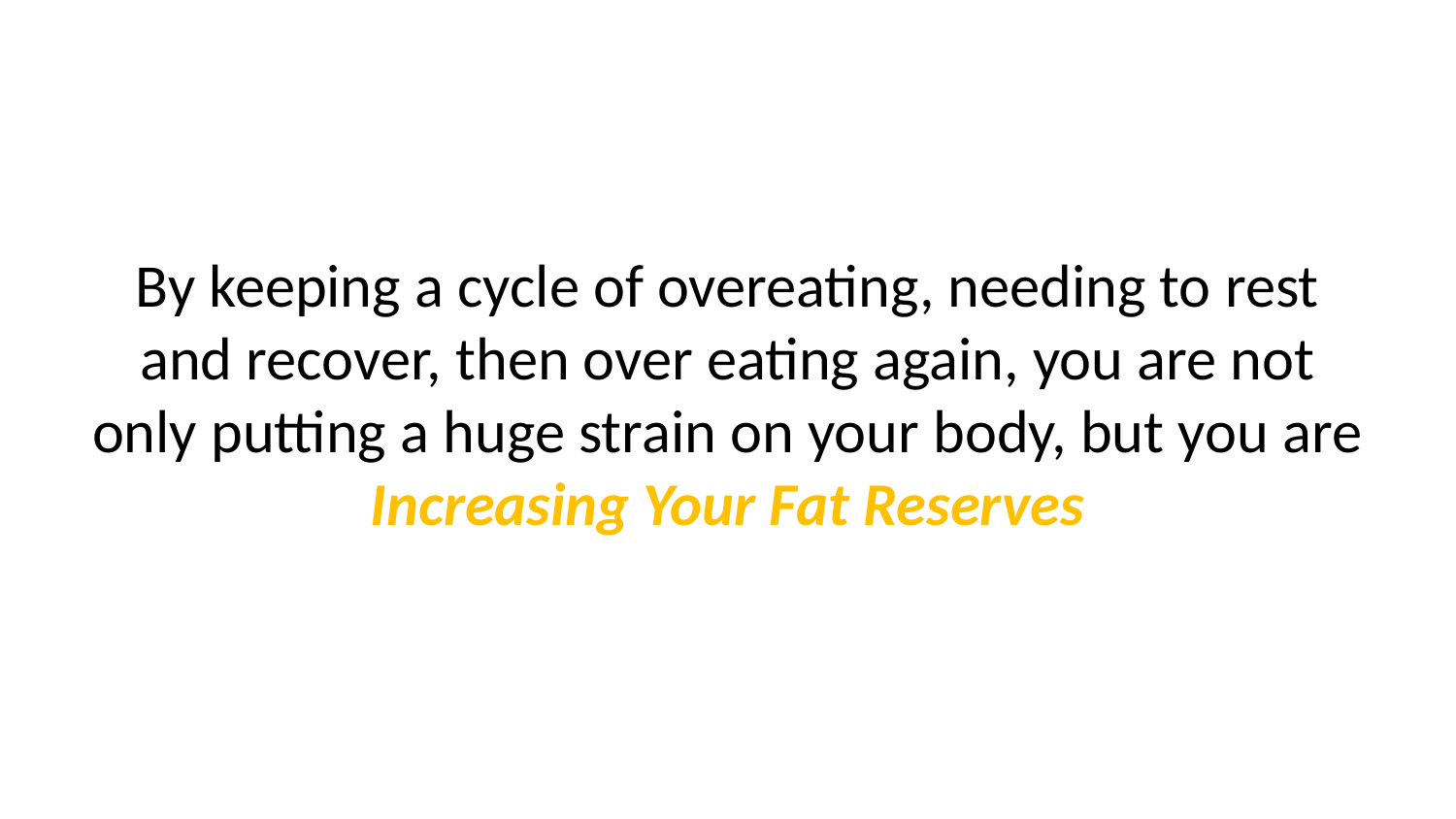

By keeping a cycle of overeating, needing to rest and recover, then over eating again, you are not only putting a huge strain on your body, but you are Increasing Your Fat Reserves